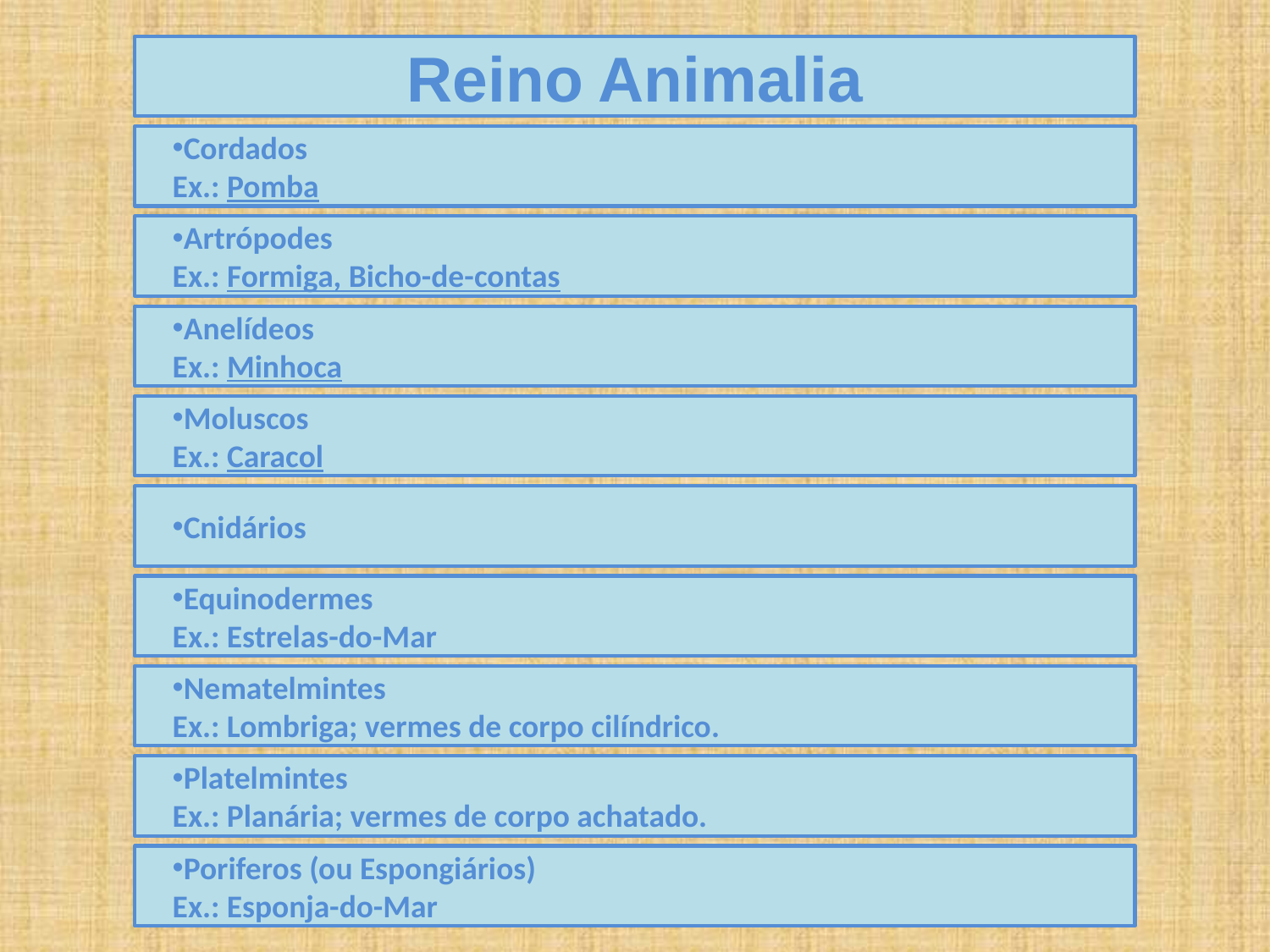

Reino Animalia
Cordados
Ex.: Pomba
Artrópodes
Ex.: Formiga, Bicho-de-contas
Anelídeos
Ex.: Minhoca
Moluscos
Ex.: Caracol
Cnidários
Equinodermes
Ex.: Estrelas-do-Mar

Nematelmintes
Ex.: Lombriga; vermes de corpo cilíndrico.

Platelmintes
Ex.: Planária; vermes de corpo achatado.
Poriferos (ou Espongiários)
Ex.: Esponja-do-Mar